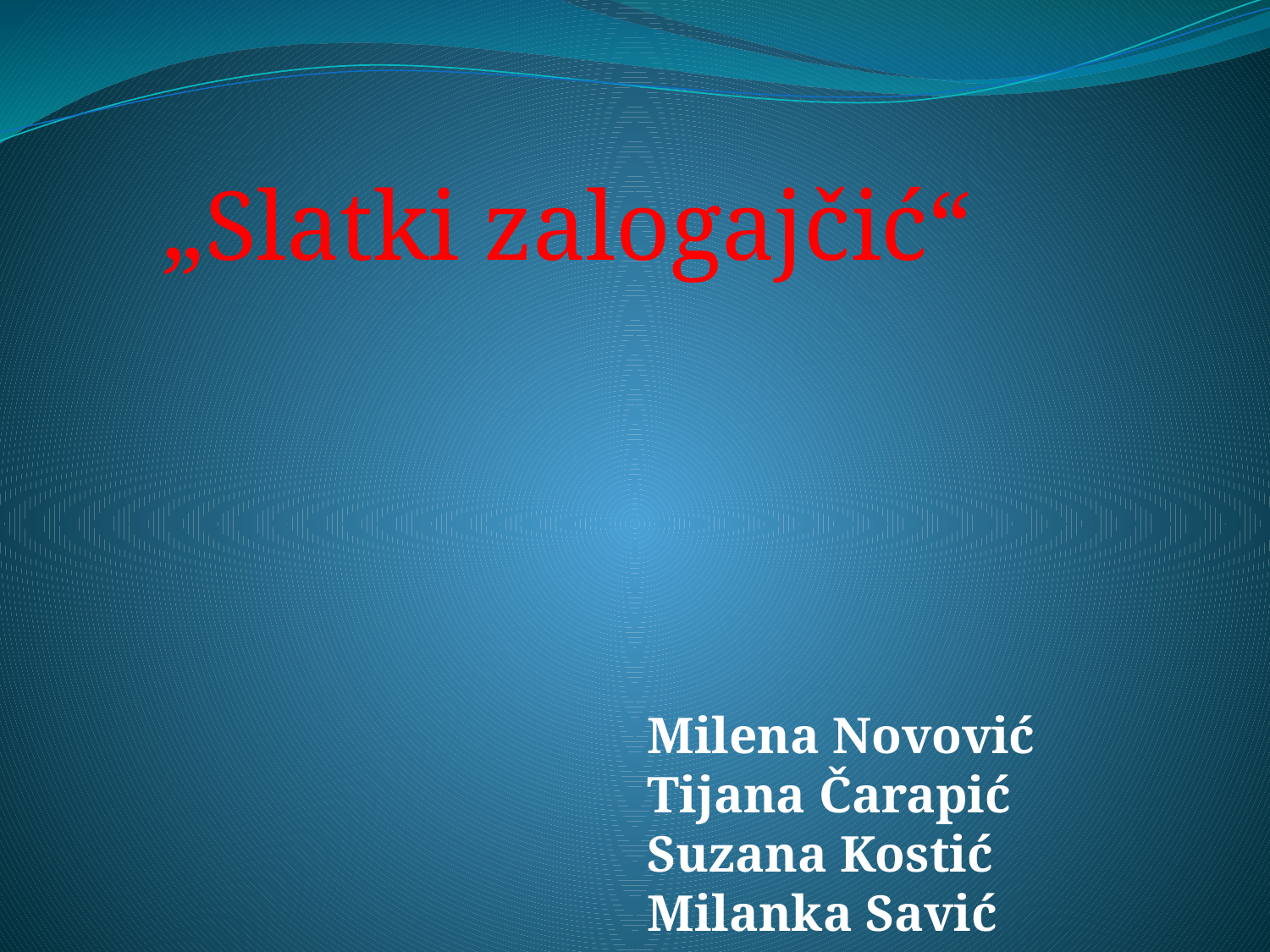

„Slatki zalogajčić“
Milena Novović
Tijana Čarapić
Suzana Kostić
Milanka Savić